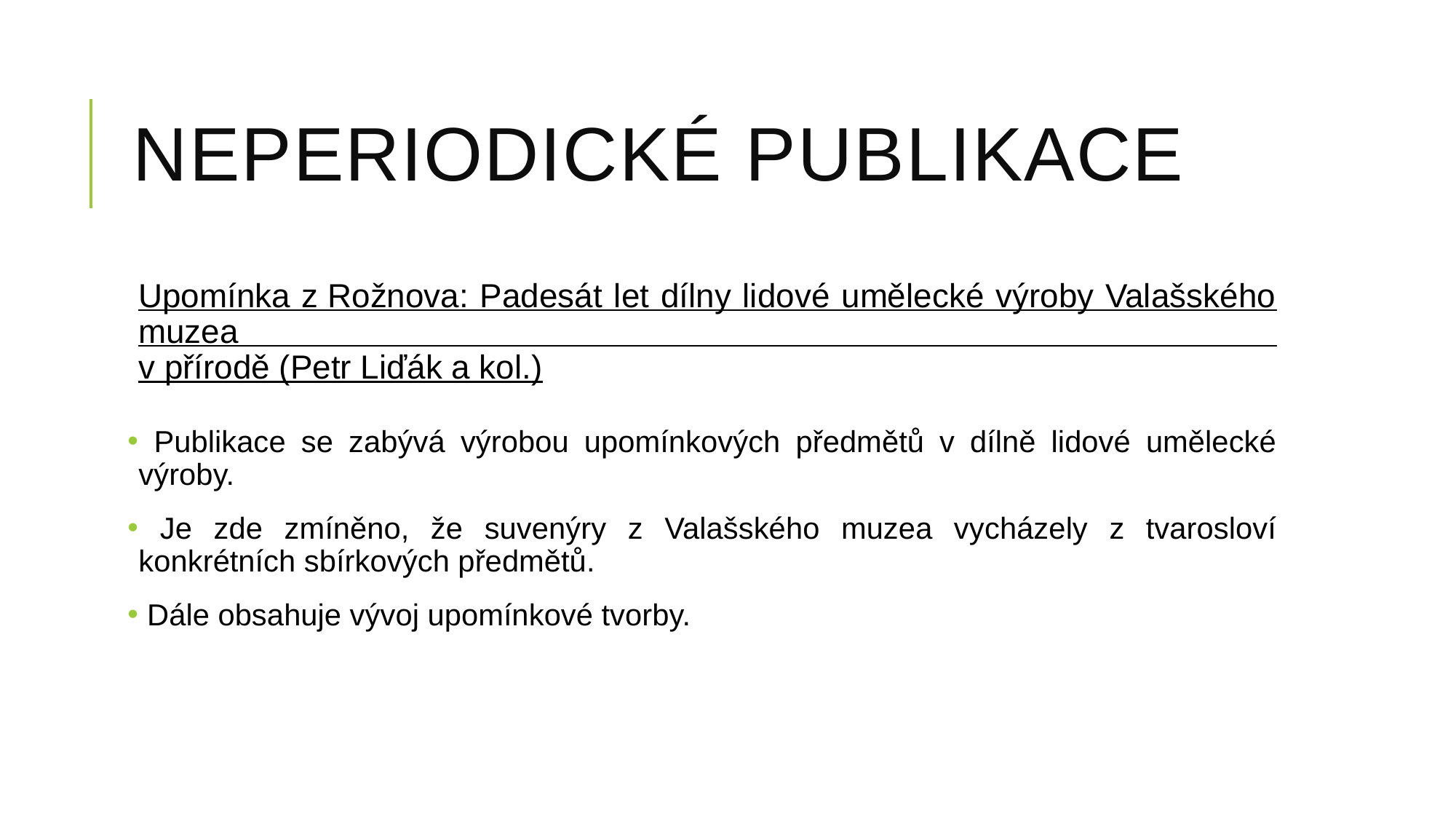

# Neperiodické publikace
Upomínka z Rožnova: Padesát let dílny lidové umělecké výroby Valašského muzea
v přírodě (Petr Liďák a kol.)
 Publikace se zabývá výrobou upomínkových předmětů v dílně lidové umělecké výroby.
 Je zde zmíněno, že suvenýry z Valašského muzea vycházely z tvarosloví konkrétních sbírkových předmětů.
 Dále obsahuje vývoj upomínkové tvorby.